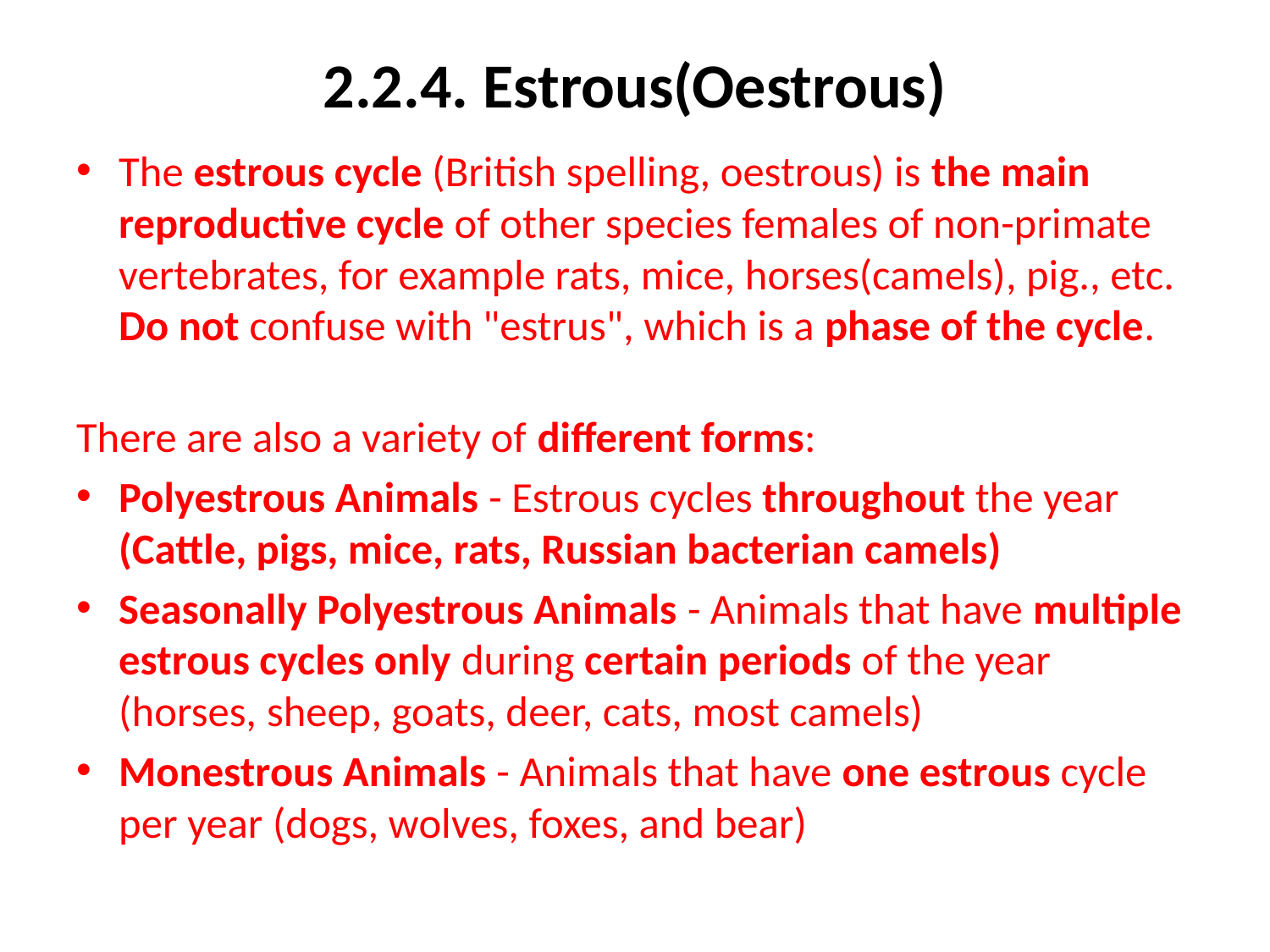

# 2.2.4. Estrous(Oestrous)
The estrous cycle (British spelling, oestrous) is the main reproductive cycle of other species females of non-primate vertebrates, for example rats, mice, horses(camels), pig., etc. Do not confuse with "estrus", which is a phase of the cycle.
There are also a variety of different forms:
Polyestrous Animals - Estrous cycles throughout the year (Cattle, pigs, mice, rats, Russian bacterian camels)
Seasonally Polyestrous Animals - Animals that have multiple estrous cycles only during certain periods of the year (horses, sheep, goats, deer, cats, most camels)
Monestrous Animals - Animals that have one estrous cycle per year (dogs, wolves, foxes, and bear)